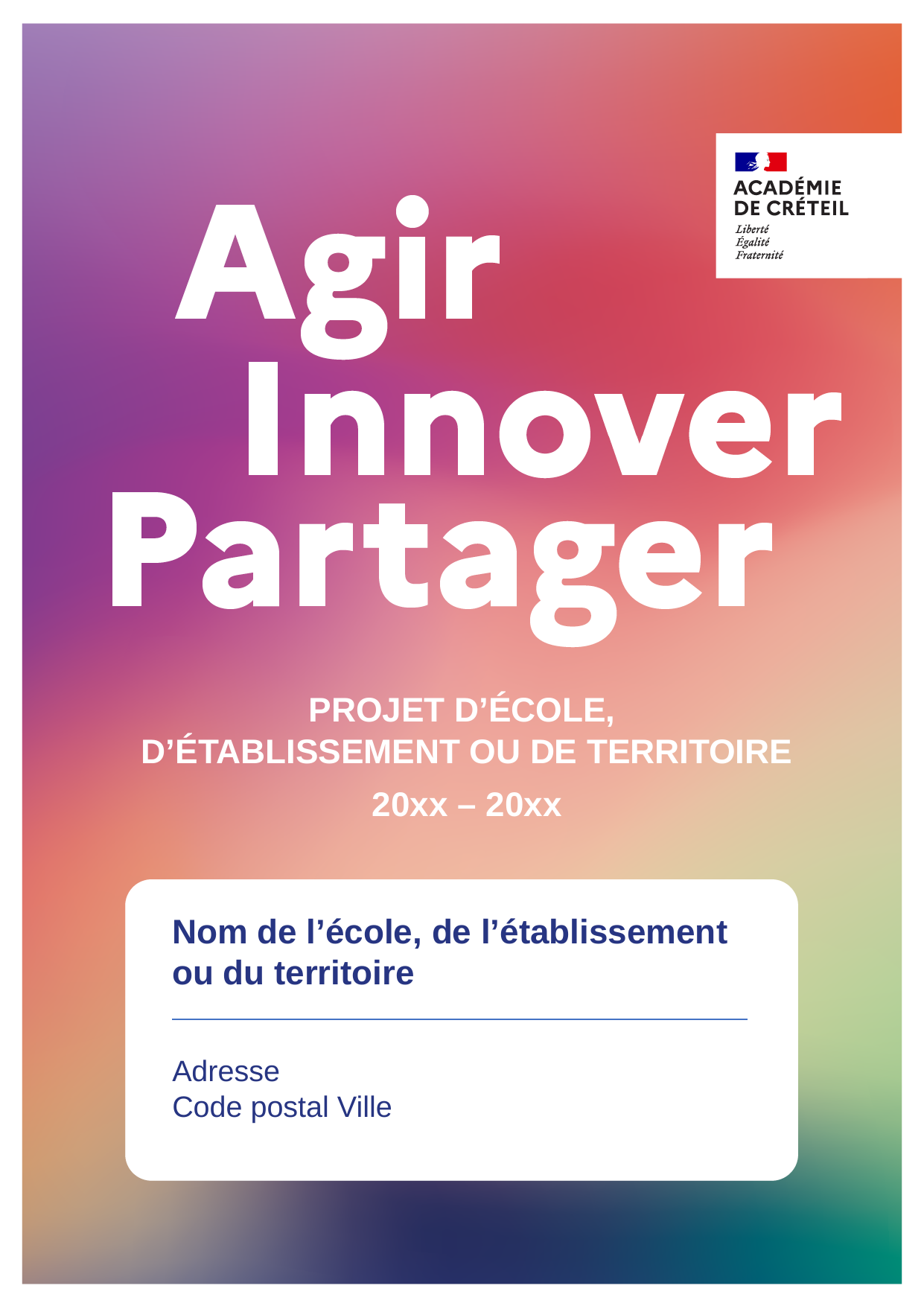

PROJET D’ÉCOLE,
D’ÉTABLISSEMENT DE TERRITOIRE
>>> Conserver le libellé correspondant
PROJET D’ÉCOLE,
D’ÉTABLISSEMENT OU DE TERRITOIRE
20xx – 20xx
>>> Indiquer les années retenues
20xx – 20xx
Nom de l’école, de l’établissement ou du territoire
Adresse
Code postal Ville